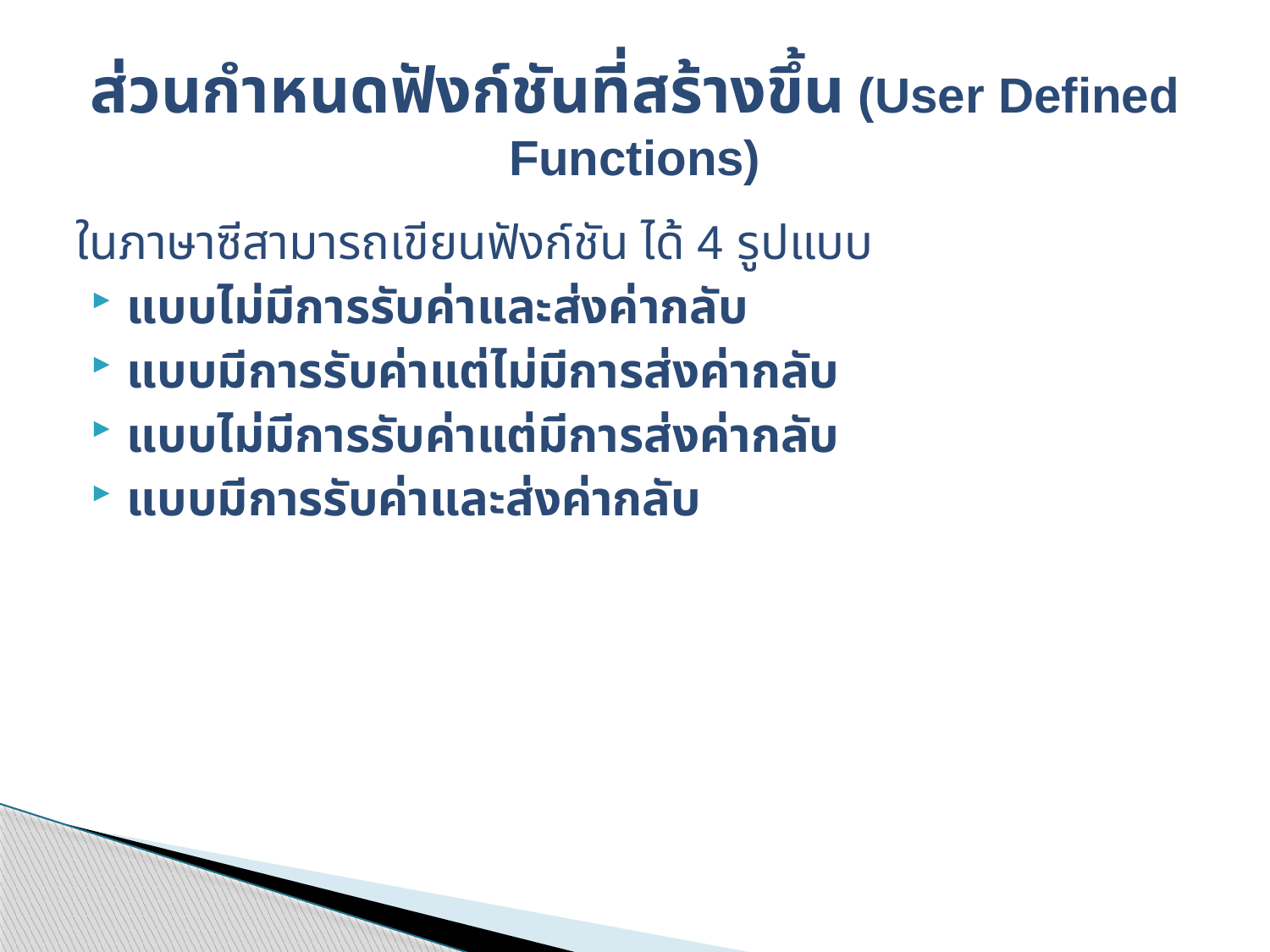

# ส่วนกำหนดฟังก์ชันที่สร้างขึ้น (User Defined Functions)
ในภาษาซีสามารถเขียนฟังก์ชัน ได้ 4 รูปแบบ
แบบไม่มีการรับค่าและส่งค่ากลับ
แบบมีการรับค่าแต่ไม่มีการส่งค่ากลับ
แบบไม่มีการรับค่าแต่มีการส่งค่ากลับ
แบบมีการรับค่าและส่งค่ากลับ